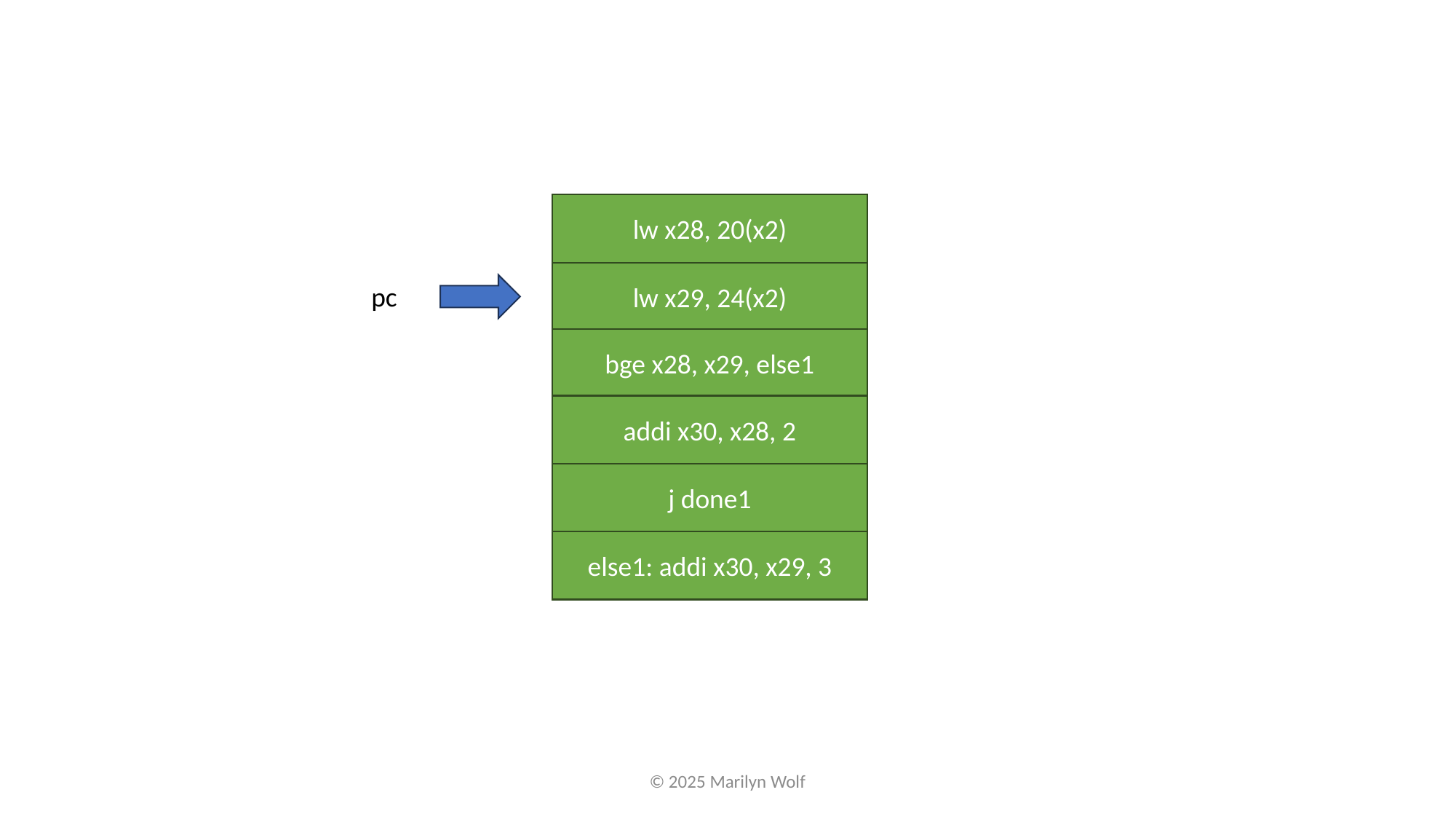

lw x28, 20(x2)
lw x29, 24(x2)
pc

bge x28, x29, else1
addi x30, x28, 2
j done1
else1: addi x30, x29, 3
© 2025 Marilyn Wolf